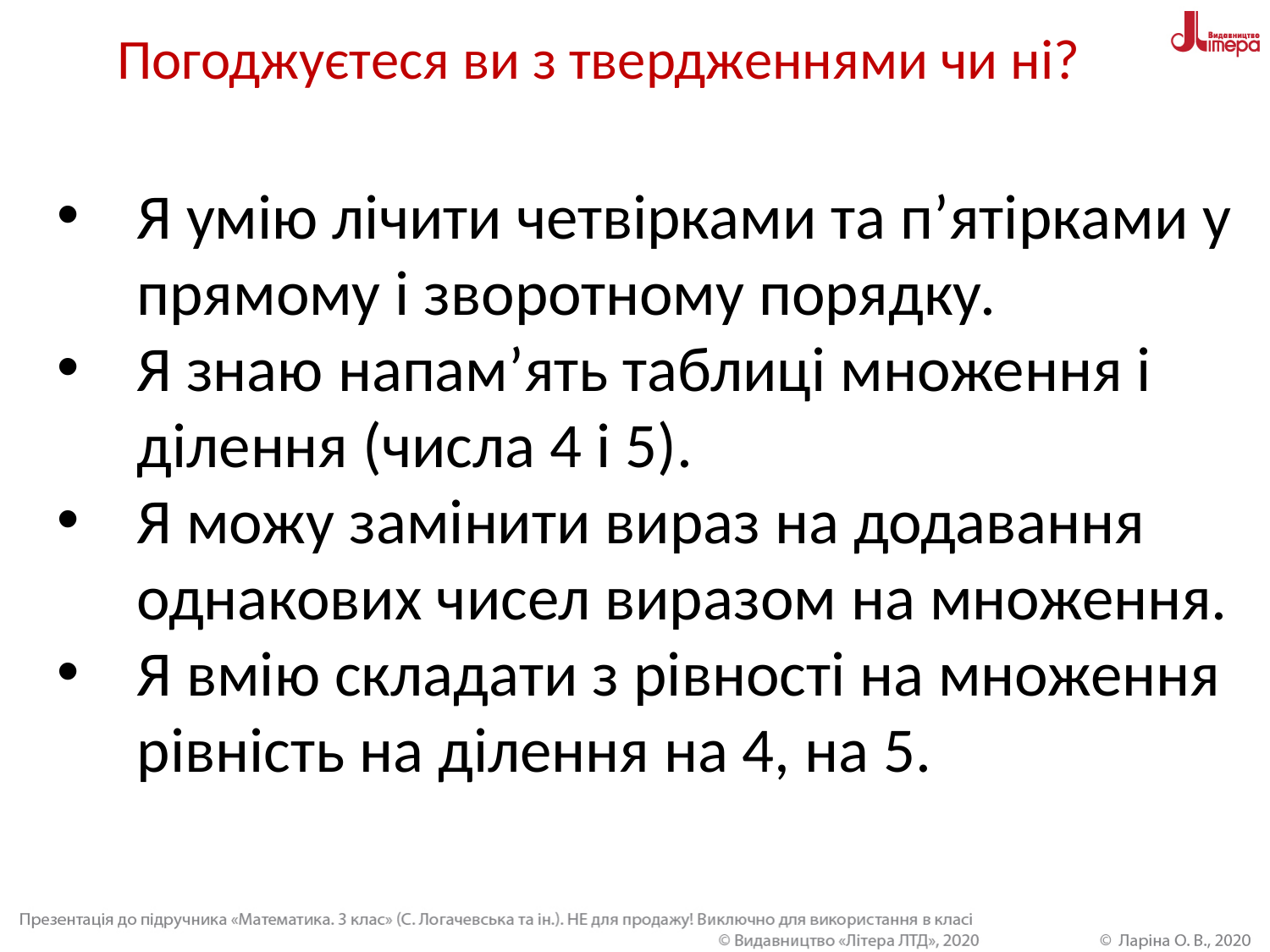

Погоджуєтеся ви з твердженнями чи ні?
Я умію лічити четвірками та п’ятірками у прямому і зворотному порядку.
Я знаю напам’ять таблиці множення і ділення (числа 4 і 5).
Я можу замінити вираз на додавання однакових чисел виразом на множення.
Я вмію складати з рівності на множення рівність на ділення на 4, на 5.